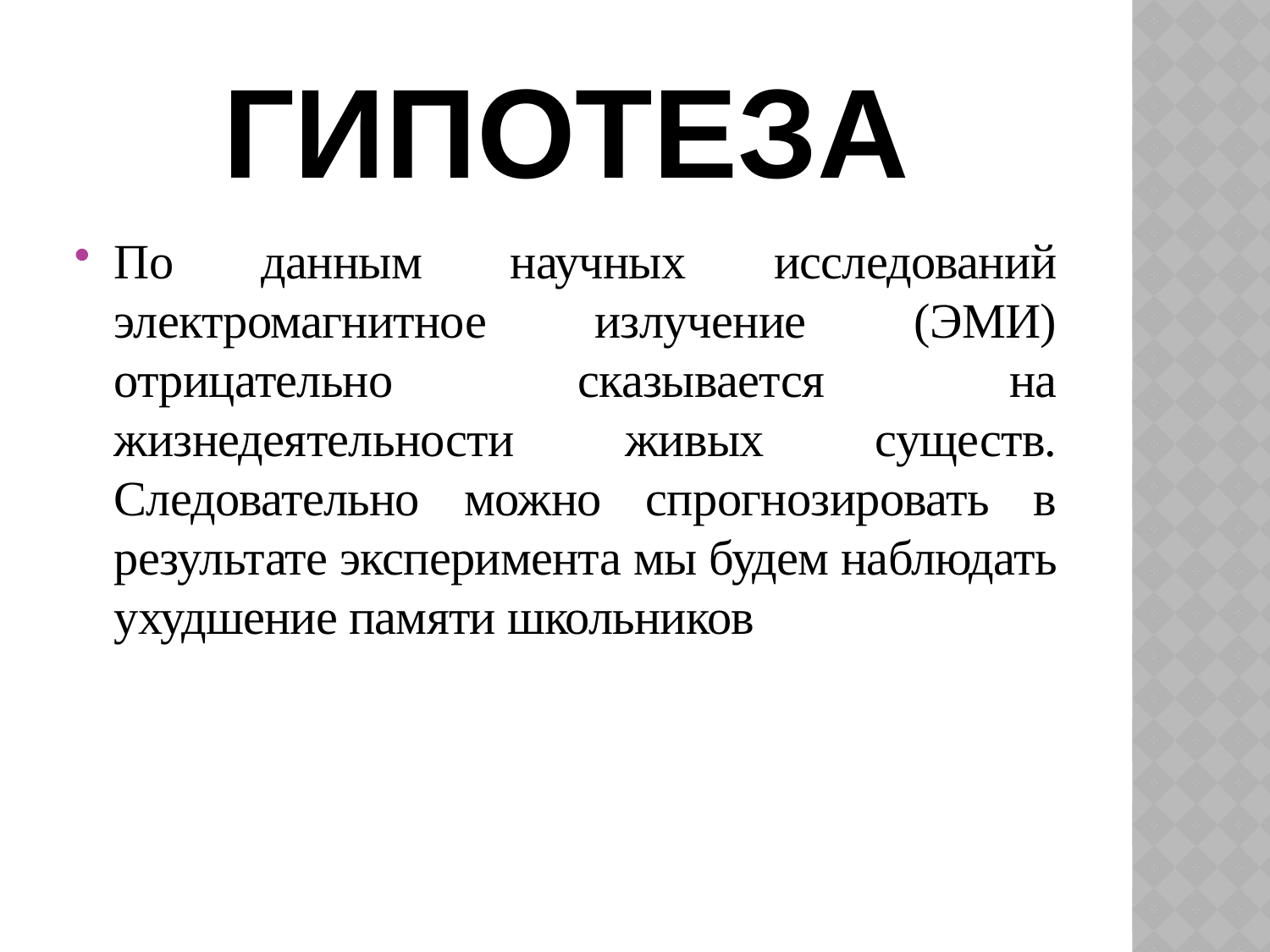

# гипотеза
По данным научных исследований электромагнитное излучение (ЭМИ) отрицательно сказывается на жизнедеятельности живых существ. Следовательно можно спрогнозировать в результате эксперимента мы будем наблюдать ухудшение памяти школьников